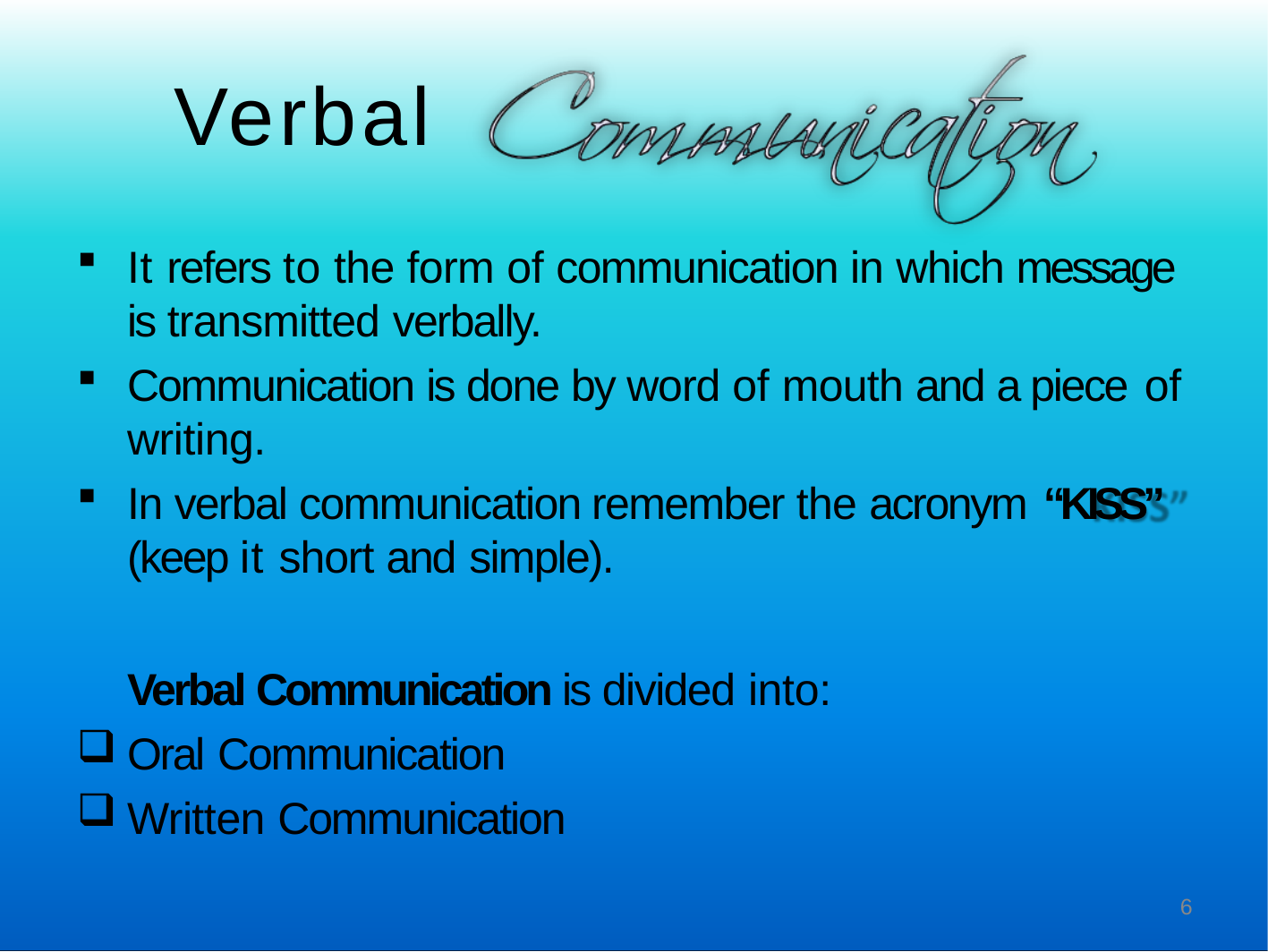

# Verbal
It refers to the form of communication in which message  is transmitted verbally.
Communication is done by word of mouth and a piece of
writing.
In verbal communication remember the acronym “KISS”
(keep it short and simple).

Verbal Communication is divided into:
Oral Communication
Written Communication

6